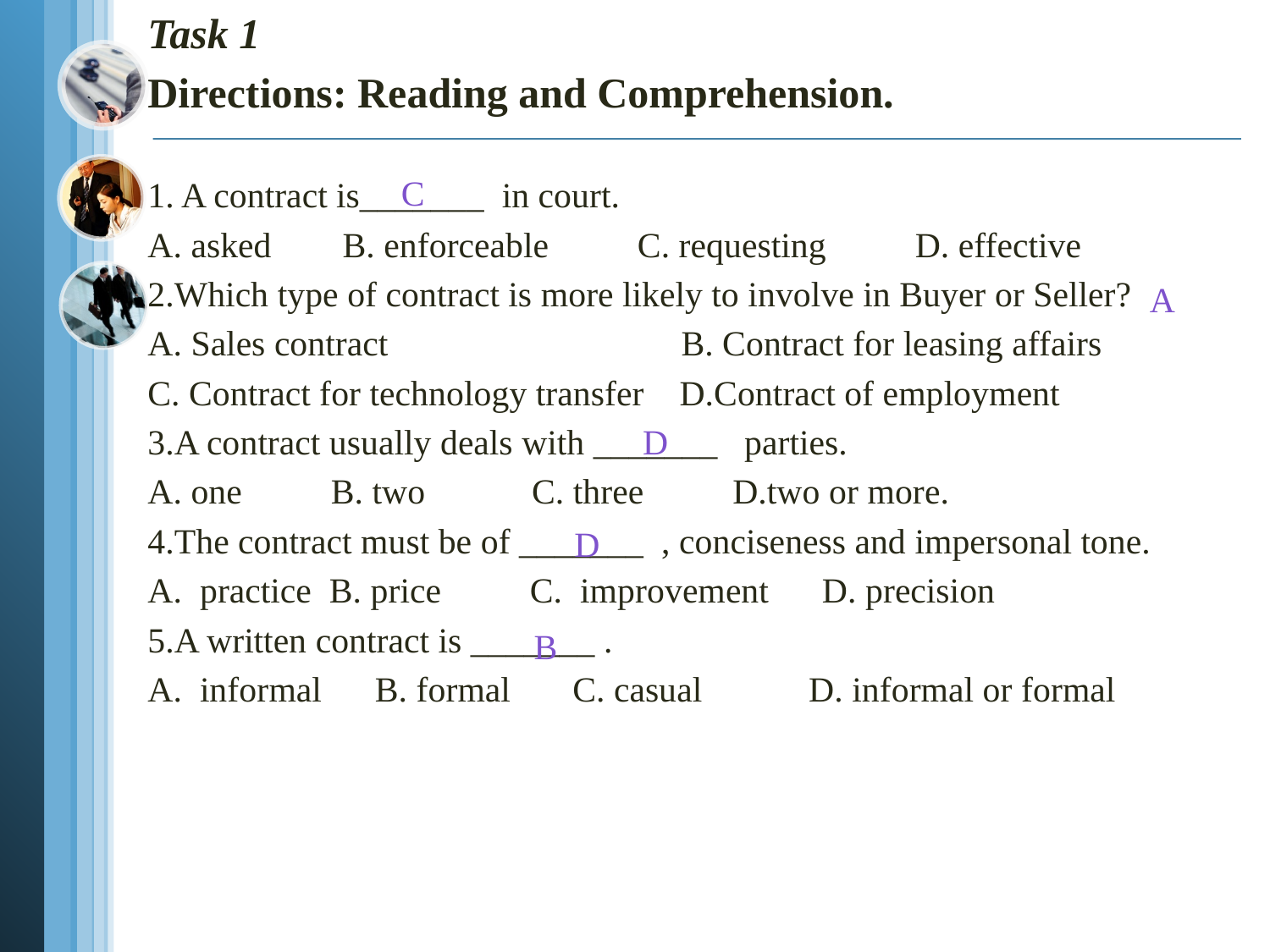

Task 1
Directions: Reading and Comprehension.

1. A contract is_______  in court.
A. asked        B. enforceable          C. requesting          D. effective
2.Which type of contract is more likely to involve in Buyer or Seller?
A. Sales contract                                 B. Contract for leasing affairs
C. Contract for technology transfer    D.Contract of employment
3.A contract usually deals with _______   parties.
A. one          B. two            C. three          D.two or more.
4.The contract must be of _______  , conciseness and impersonal tone.
A.  practice  B. price          C.  improvement      D. precision
5.A written contract is _______ .
A.  informal      B. formal       C. casual            D. informal or formal

  C
  A
  D
  D
  B